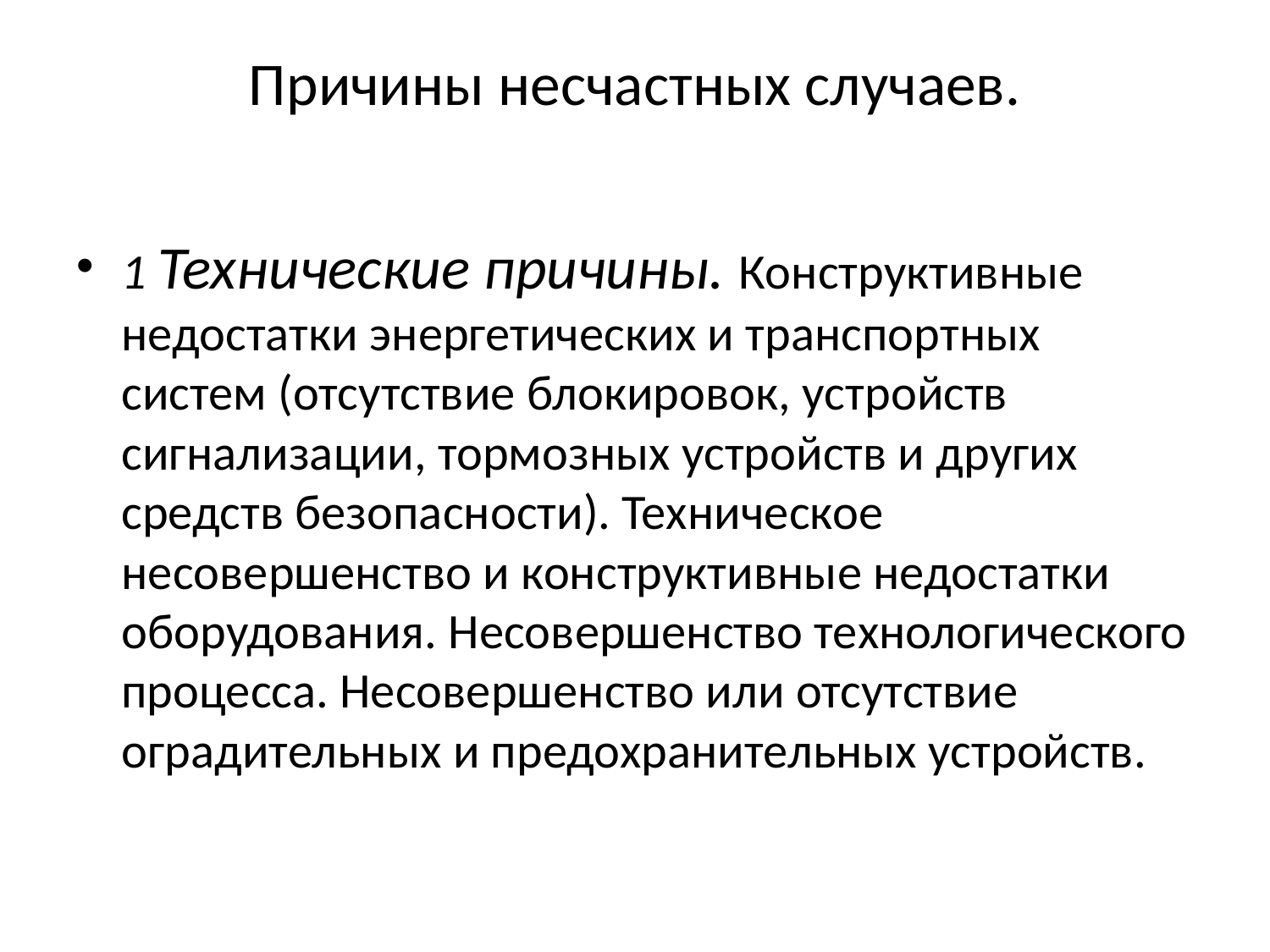

# Причины несчастных случаев.
1 Технические причины. Конструктивные недостатки энергетических и транспортных систем (отсутствие блокировок, устройств сигнализации, тормозных устройств и других средств безопасности). Техническое несовершенство и конструктивные недостатки оборудования. Несовершенство технологического процесса. Несовершенство или отсутствие оградительных и предохранительных устройств.